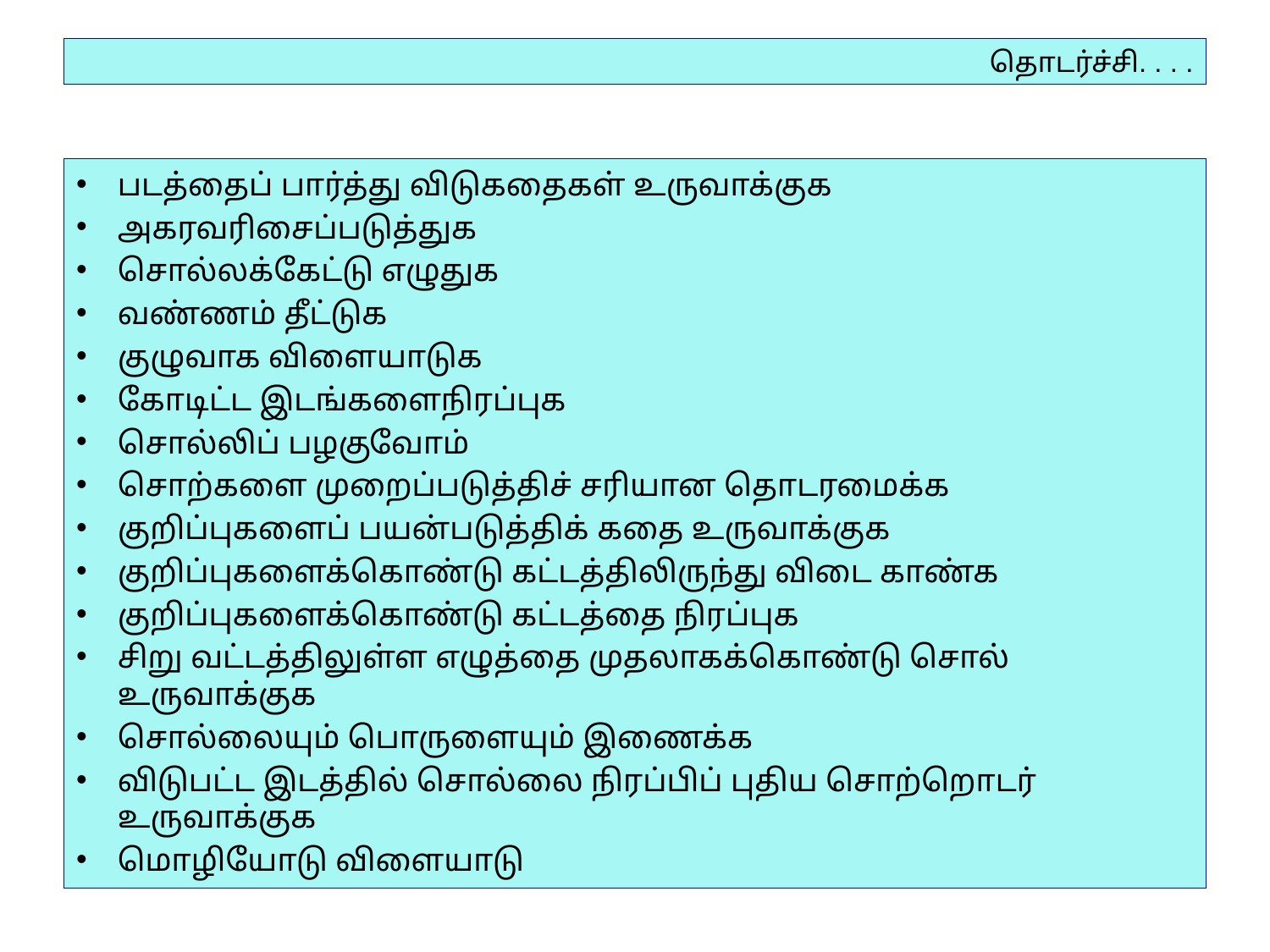

# தொடர்ச்சி. . . .
படத்தைப் பார்த்து விடுகதைகள் உருவாக்குக
அகரவரிசைப்படுத்துக
சொல்லக்கேட்டு எழுதுக
வண்ணம் தீட்டுக
குழுவாக விளையாடுக
கோடிட்ட இடங்களைநிரப்புக
சொல்லிப் பழகுவோம்
சொற்களை முறைப்படுத்திச் சரியான தொடரமைக்க
குறிப்புகளைப் பயன்படுத்திக் கதை உருவாக்குக
குறிப்புகளைக்கொண்டு கட்டத்திலிருந்து விடை காண்க
குறிப்புகளைக்கொண்டு கட்டத்தை நிரப்புக
சிறு வட்டத்திலுள்ள எழுத்தை முதலாகக்கொண்டு சொல் உருவாக்குக
சொல்லையும் பொருளையும் இணைக்க
விடுபட்ட இடத்தில் சொல்லை நிரப்பிப் புதிய சொற்றொடர் உருவாக்குக
மொழியோடு விளையாடு